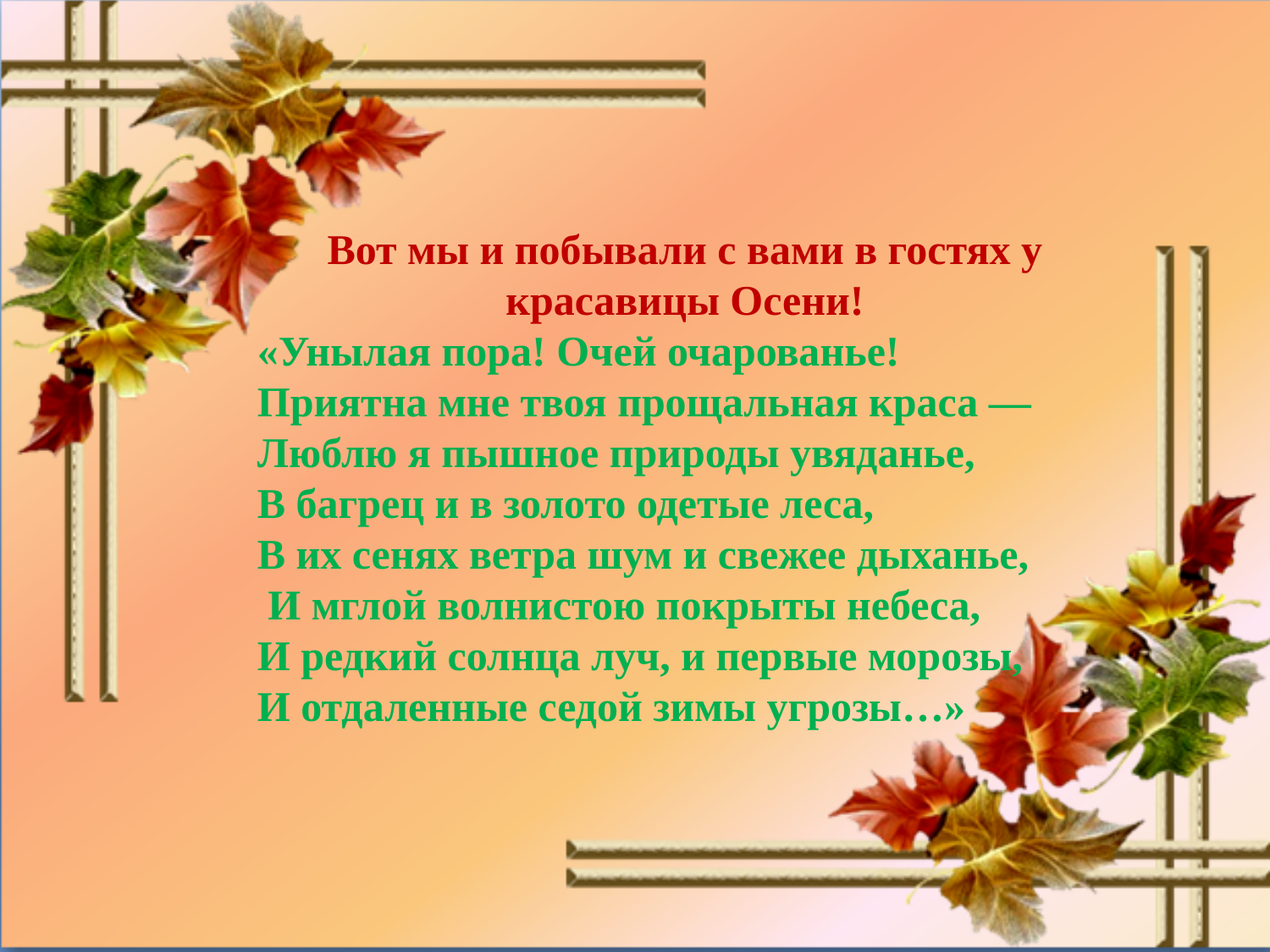

Вот мы и побывали с вами в гостях у красавицы Осени!
«Унылая пора! Очей очарованье!
Приятна мне твоя прощальная краса —
Люблю я пышное природы увяданье,
В багрец и в золото одетые леса,
В их сенях ветра шум и свежее дыханье,
 И мглой волнистою покрыты небеса,
И редкий солнца луч, и первые морозы,
И отдаленные седой зимы угрозы…»